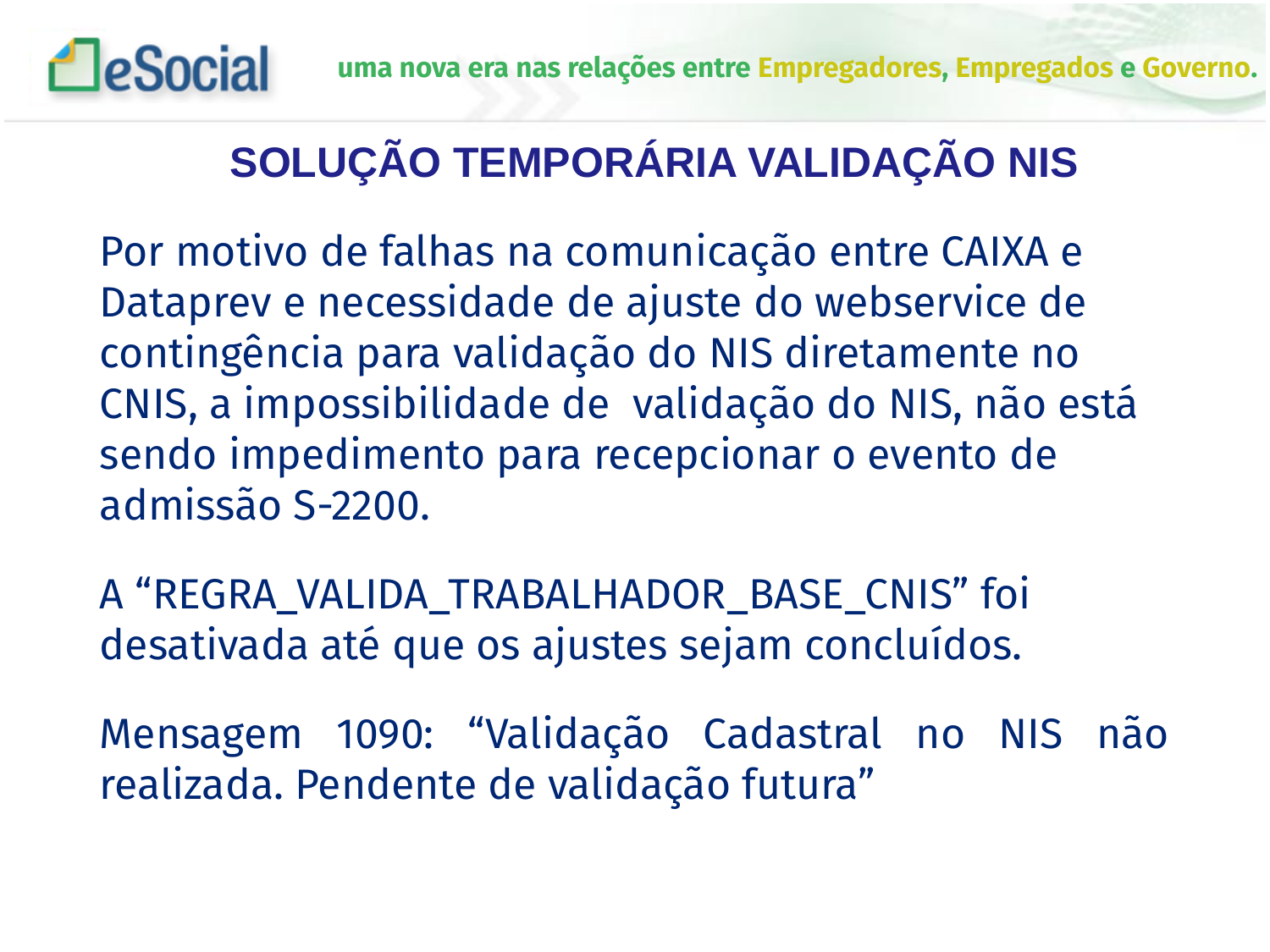

SOLUÇÃO TEMPORÁRIA VALIDAÇÃO NIS

Por motivo de falhas na comunicação entre CAIXA e Dataprev e necessidade de ajuste do webservice de contingência para validação do NIS diretamente no CNIS, a impossibilidade de  validação do NIS, não está sendo impedimento para recepcionar o evento de admissão S-2200.

A “REGRA_VALIDA_TRABALHADOR_BASE_CNIS” foi desativada até que os ajustes sejam concluídos.

Mensagem 1090: “Validação Cadastral no NIS não realizada. Pendente de validação futura”